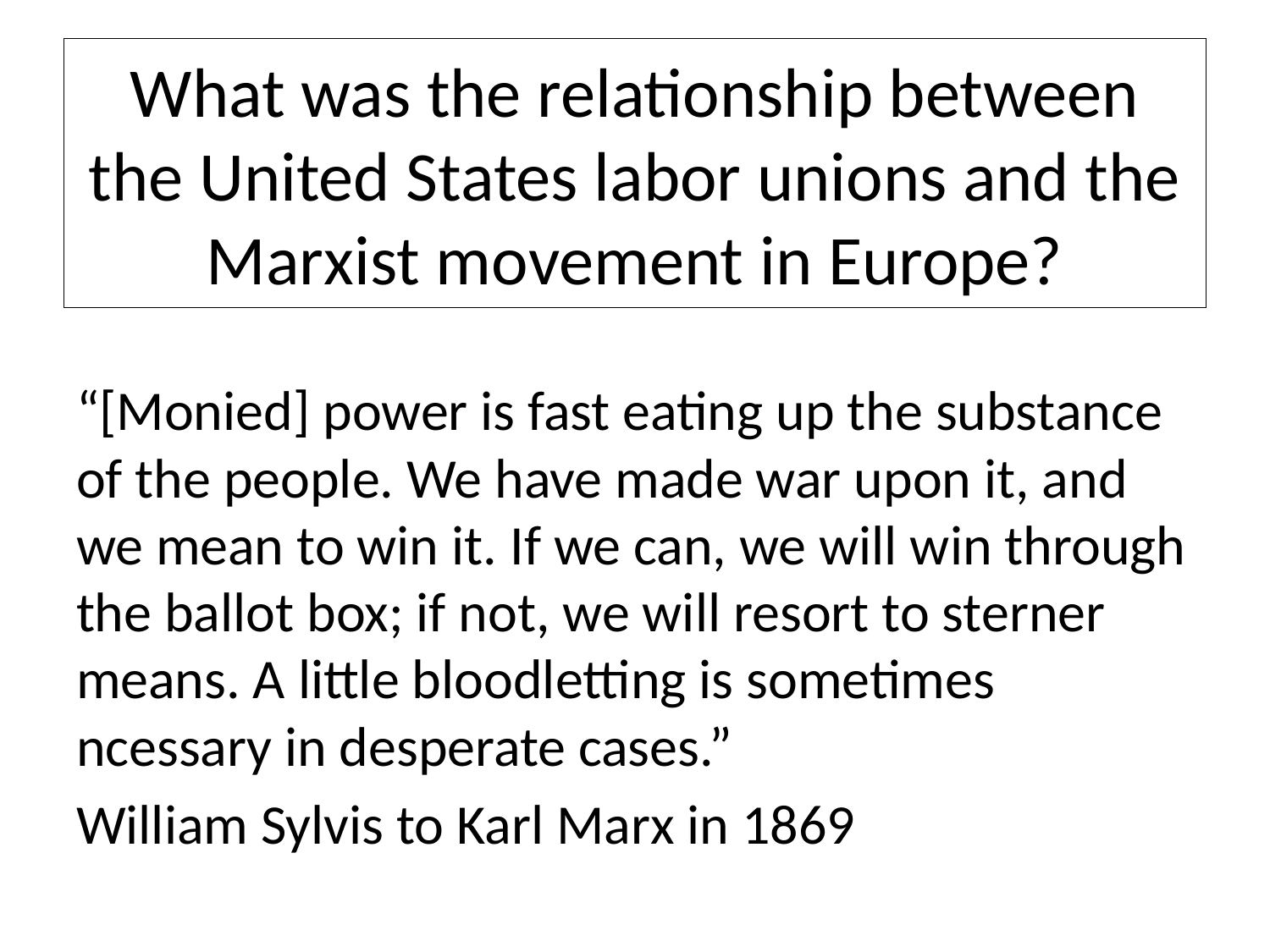

# What was the relationship between the United States labor unions and the Marxist movement in Europe?
“[Monied] power is fast eating up the substance of the people. We have made war upon it, and we mean to win it. If we can, we will win through the ballot box; if not, we will resort to sterner means. A little bloodletting is sometimes ncessary in desperate cases.”
William Sylvis to Karl Marx in 1869